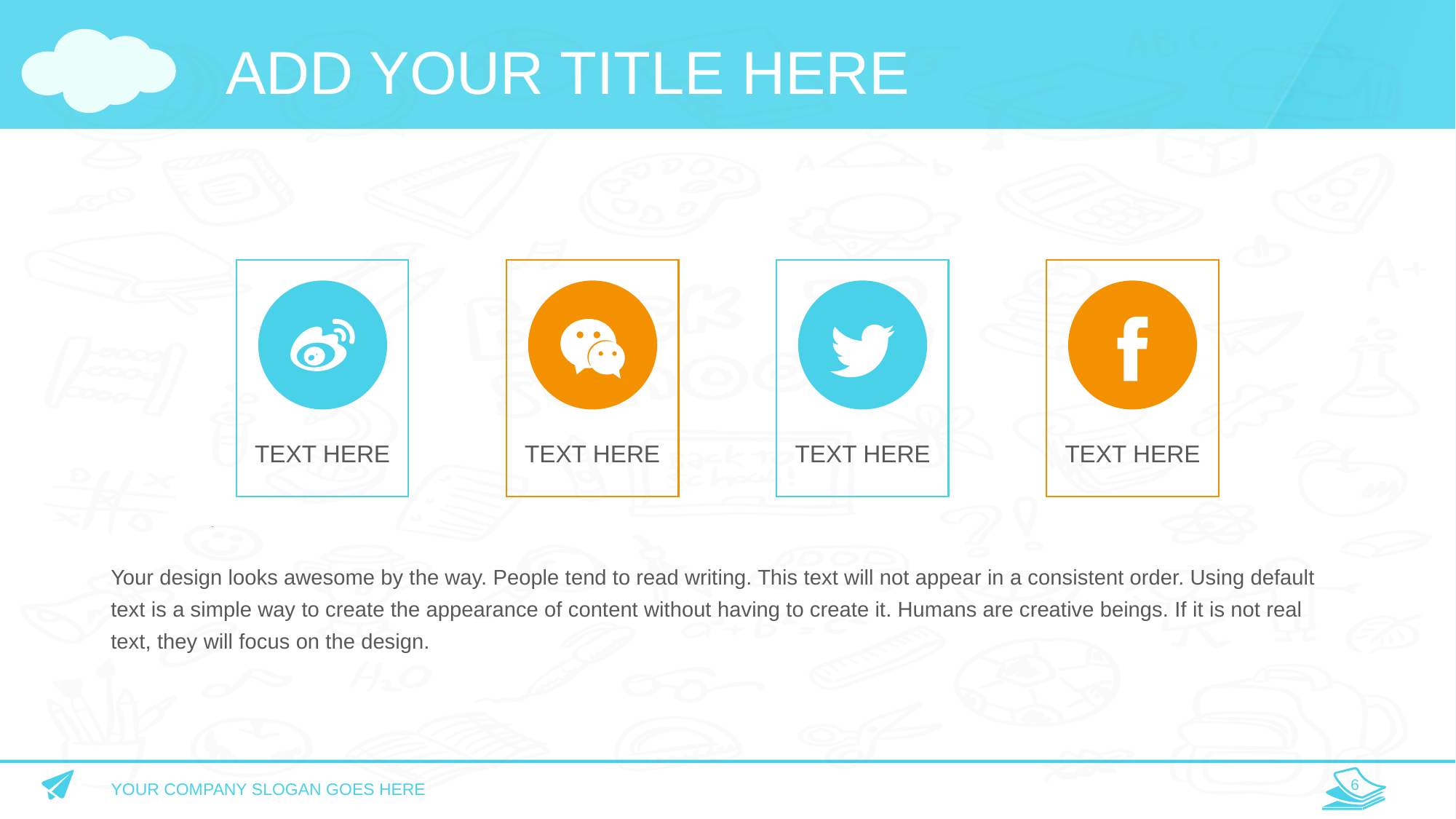

# ADD YOUR TITLE HERE

TEXT HERE
TEXT HERE
TEXT HERE
TEXT HERE
Your design looks awesome by the way. People tend to read writing. This text will not appear in a consistent order. Using default text is a simple way to create the appearance of content without having to create it. Humans are creative beings. If it is not real text, they will focus on the design.
YOUR COMPANY SLOGAN GOES HERE